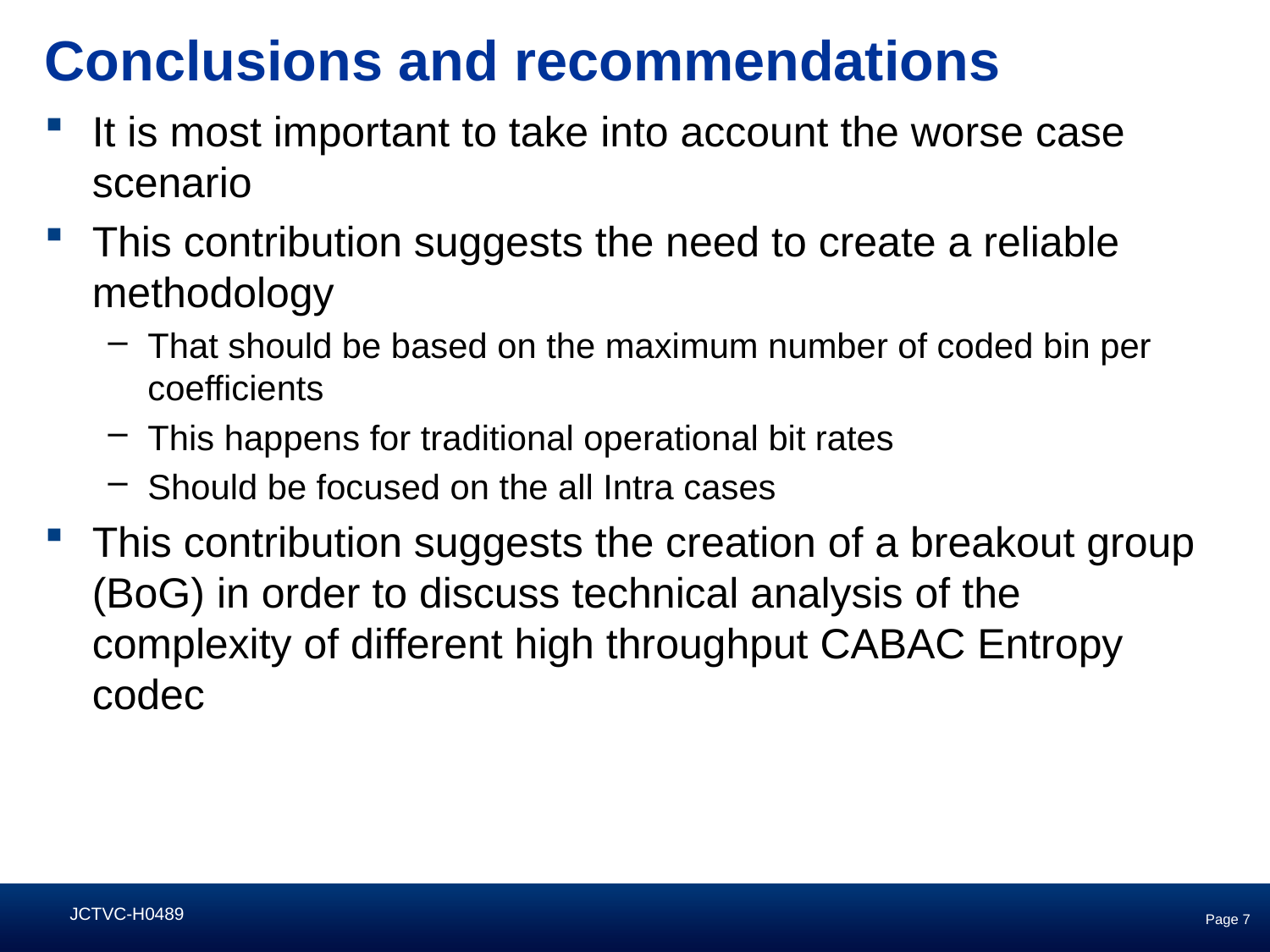

# Conclusions and recommendations
It is most important to take into account the worse case scenario
This contribution suggests the need to create a reliable methodology
That should be based on the maximum number of coded bin per coefficients
This happens for traditional operational bit rates
Should be focused on the all Intra cases
This contribution suggests the creation of a breakout group (BoG) in order to discuss technical analysis of the complexity of different high throughput CABAC Entropy codec